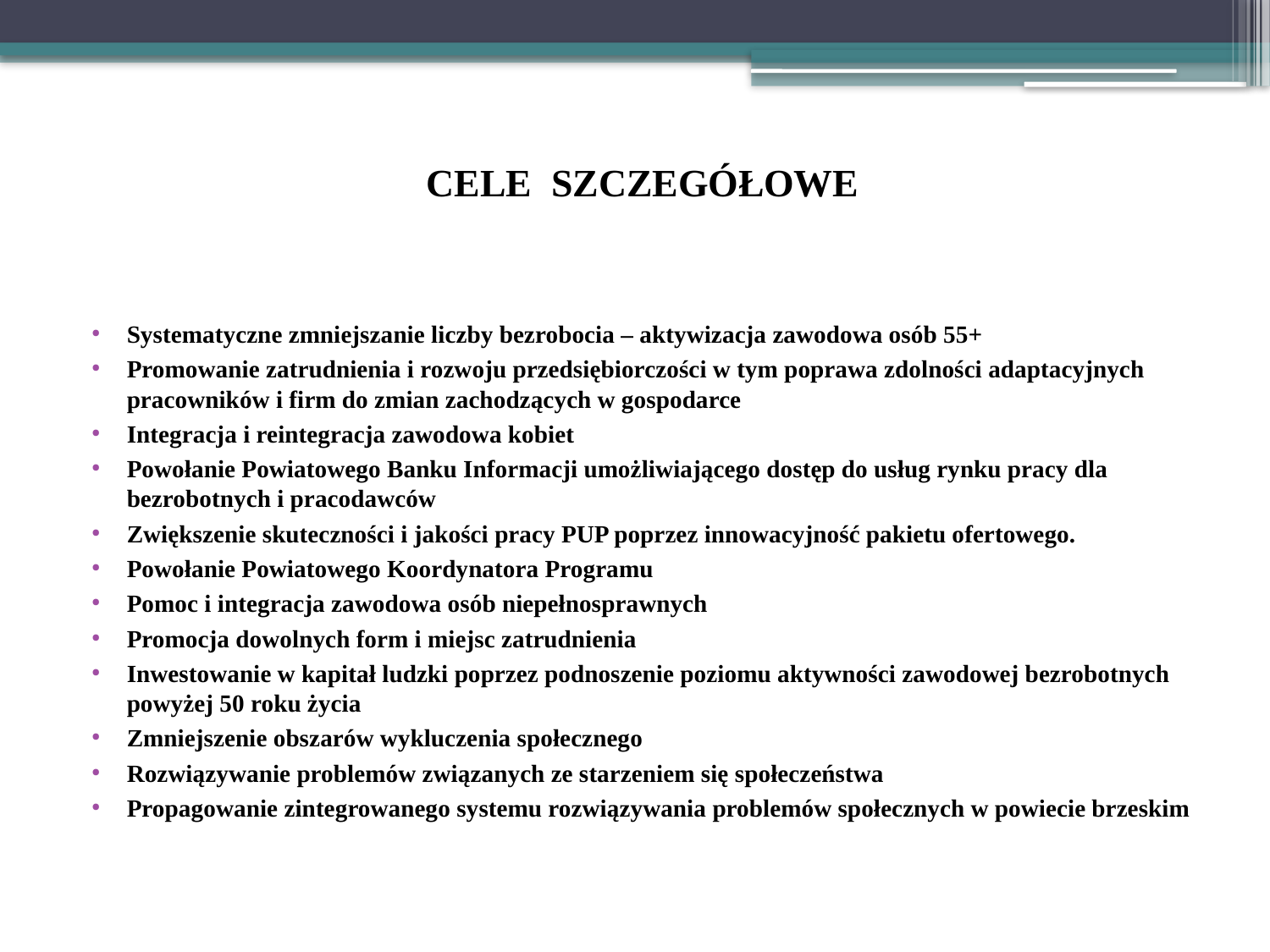

# CELE  SZCZEGÓŁOWE
Systematyczne zmniejszanie liczby bezrobocia – aktywizacja zawodowa osób 55+
Promowanie zatrudnienia i rozwoju przedsiębiorczości w tym poprawa zdolności adaptacyjnych pracowników i firm do zmian zachodzących w gospodarce
Integracja i reintegracja zawodowa kobiet
Powołanie Powiatowego Banku Informacji umożliwiającego dostęp do usług rynku pracy dla bezrobotnych i pracodawców
Zwiększenie skuteczności i jakości pracy PUP poprzez innowacyjność pakietu ofertowego.
Powołanie Powiatowego Koordynatora Programu
Pomoc i integracja zawodowa osób niepełnosprawnych
Promocja dowolnych form i miejsc zatrudnienia
Inwestowanie w kapitał ludzki poprzez podnoszenie poziomu aktywności zawodowej bezrobotnych powyżej 50 roku życia
Zmniejszenie obszarów wykluczenia społecznego
Rozwiązywanie problemów związanych ze starzeniem się społeczeństwa
Propagowanie zintegrowanego systemu rozwiązywania problemów społecznych w powiecie brzeskim